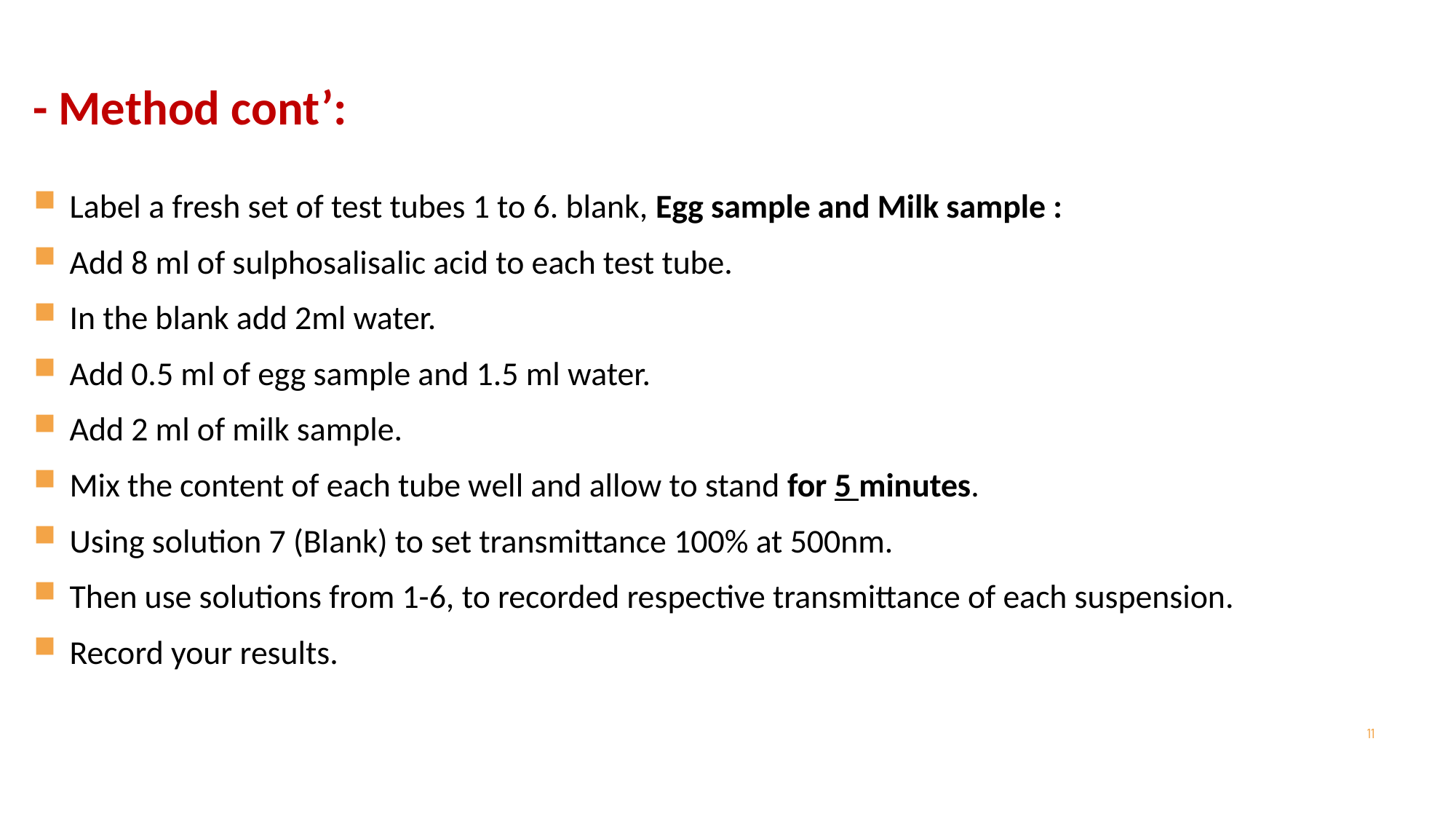

- Method cont’:
Label a fresh set of test tubes 1 to 6. blank, Egg sample and Milk sample :
Add 8 ml of sulphosalisalic acid to each test tube.
In the blank add 2ml water.
Add 0.5 ml of egg sample and 1.5 ml water.
Add 2 ml of milk sample.
Mix the content of each tube well and allow to stand for 5 minutes.
Using solution 7 (Blank) to set transmittance 100% at 500nm.
Then use solutions from 1-6, to recorded respective transmittance of each suspension.
Record your results.

11